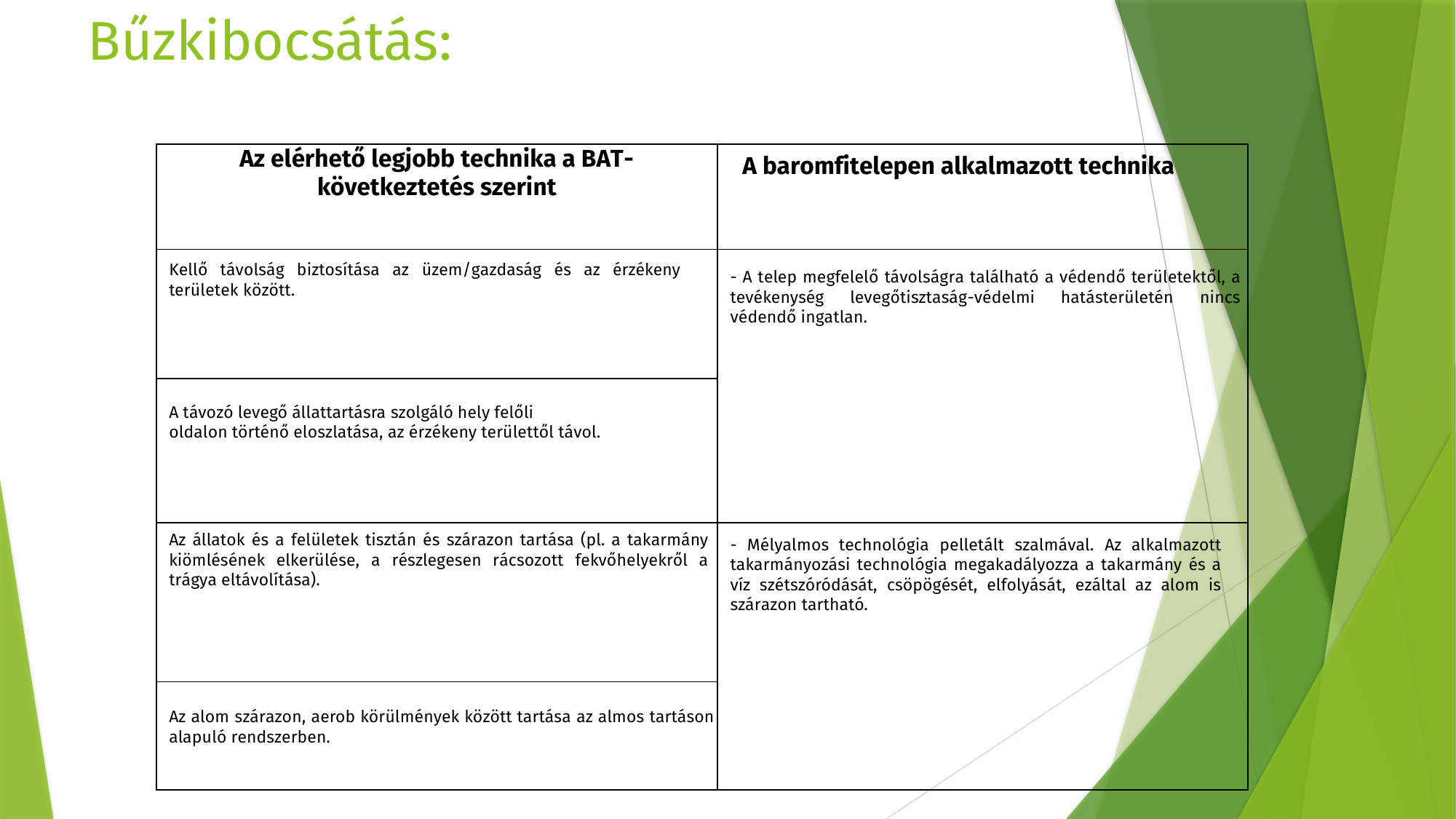

# Bűzkibocsátás:
| Az elérhető legjobb technika a BAT-következtetés szerint | A baromfitelepen alkalmazott technika |
| --- | --- |
| Kellő távolság biztosítása az üzem/gazdaság és az érzékeny területek között. | - A telep megfelelő távolságra található a védendő területektől, a tevékenység levegőtisztaság-védelmi hatásterületén nincs védendő ingatlan. |
| A távozó levegő állattartásra szolgáló hely felőli oldalon történő eloszlatása, az érzékeny területtől távol. |  |
| Az állatok és a felületek tisztán és szárazon tartása (pl. a takarmány kiömlésének elkerülése, a részlegesen rácsozott fekvőhelyekről a trágya eltávolítása). | - Mélyalmos technológia pelletált szalmával. Az alkalmazott takarmányozási technológia megakadályozza a takarmány és a víz szétszóródását, csöpögését, elfolyását, ezáltal az alom is szárazon tartható. |
| Az alom szárazon, aerob körülmények között tartása az almos tartáson alapuló rendszerben. |  |